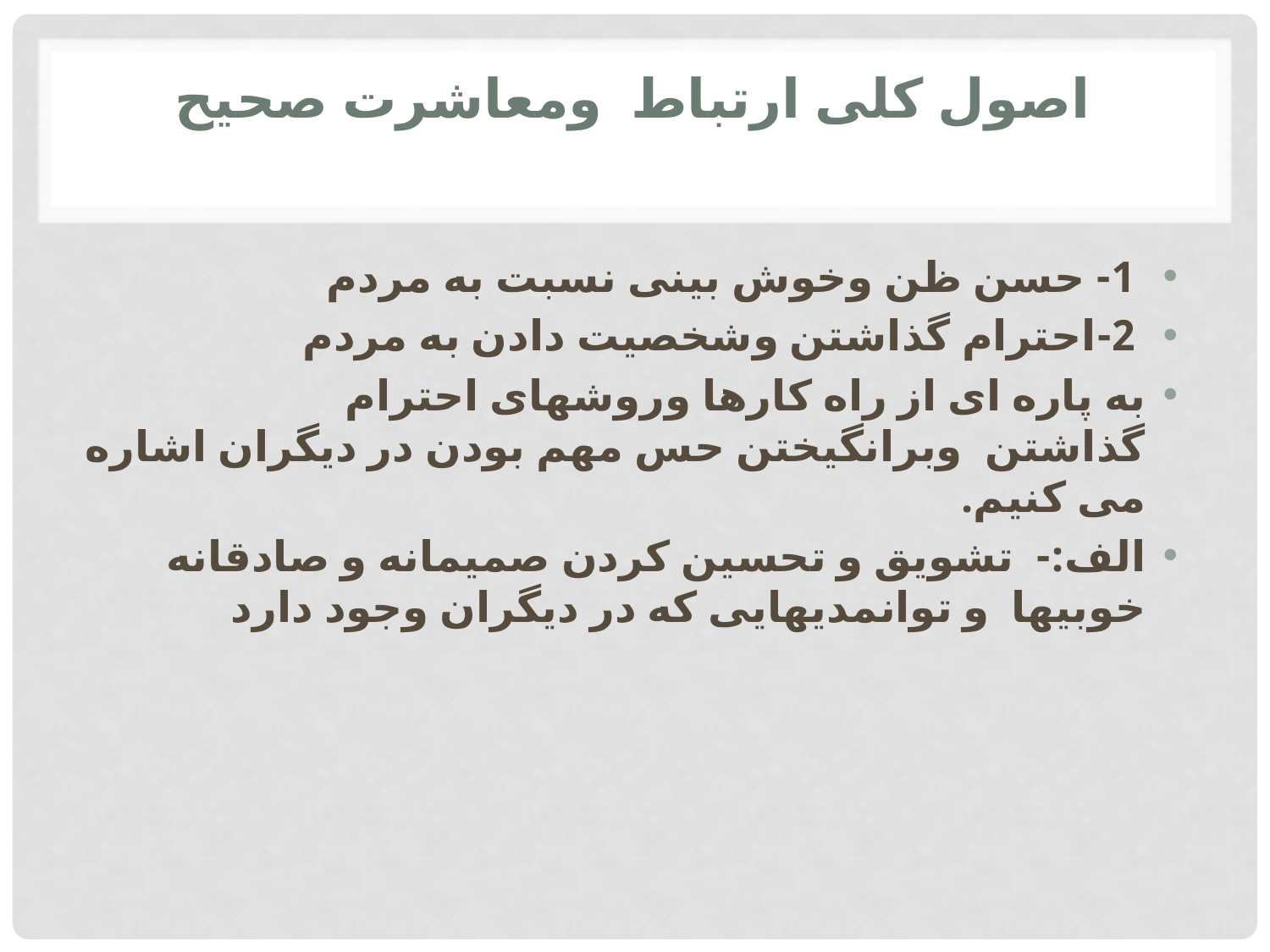

# اصول کلی ارتباط  ومعاشرت صحیح
 1- حسن ظن وخوش بینی نسبت به مردم
 2-احترام گذاشتن وشخصیت دادن به مردم
به پاره ای از راه کارها وروشهای احترام گذاشتن  وبرانگیختن حس مهم بودن در دیگران اشاره می کنیم.
الف:-  تشویق و تحسین کردن صمیمانه و صادقانه خوبیها  و توانمدیهایی که در دیگران وجود دارد